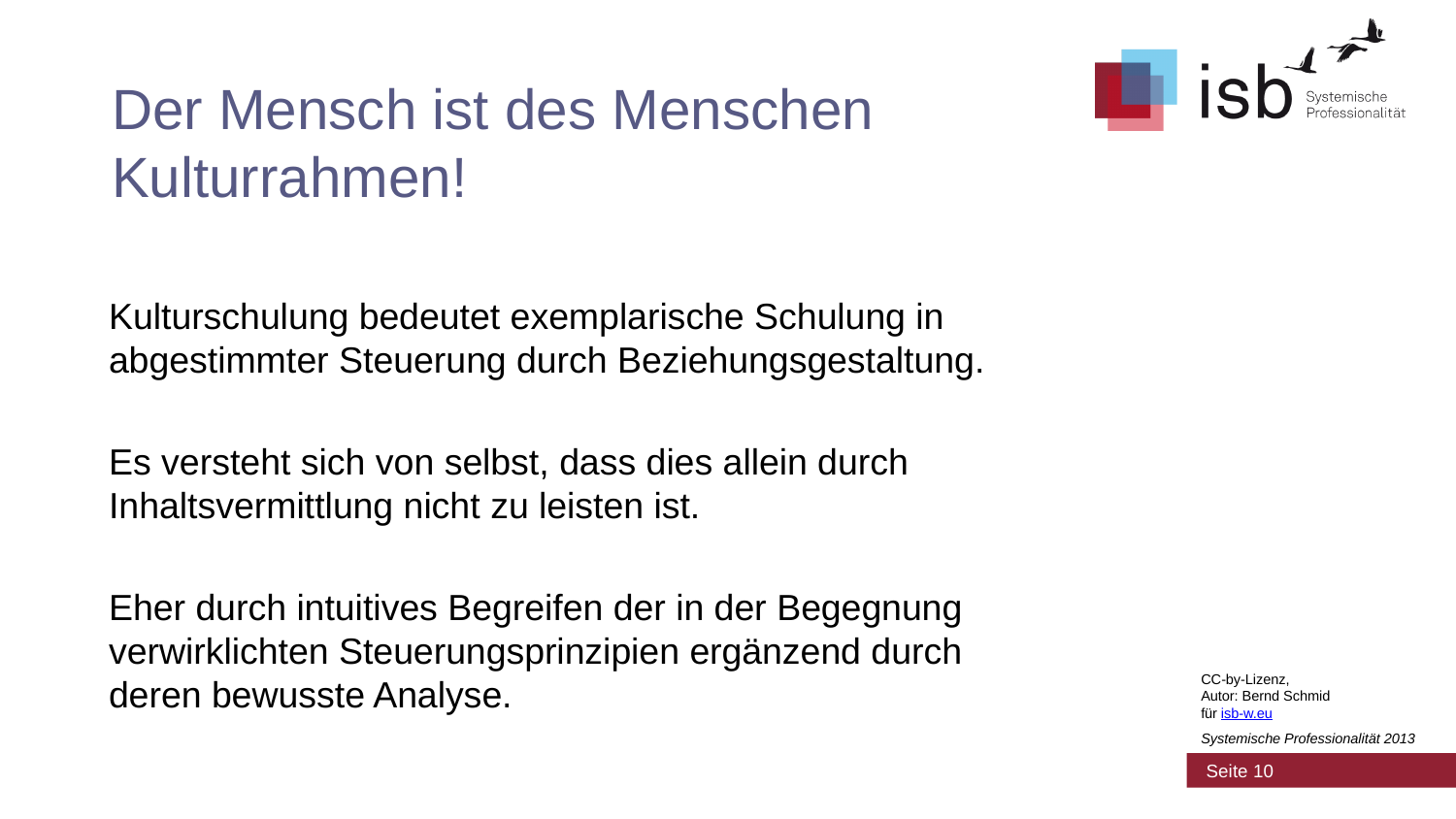

# Der Mensch ist des Menschen Kulturrahmen!
Kulturschulung bedeutet exemplarische Schulung in
abgestimmter Steuerung durch Beziehungsgestaltung.

Es versteht sich von selbst, dass dies allein durch Inhaltsvermittlung nicht zu leisten ist.

Eher durch intuitives Begreifen der in der Begegnung
verwirklichten Steuerungsprinzipien ergänzend durch
deren bewusste Analyse.

CC-by-Lizenz,
Autor: Bernd Schmid
für isb-w.eu
Systemische Professionalität 2013
 Seite 10